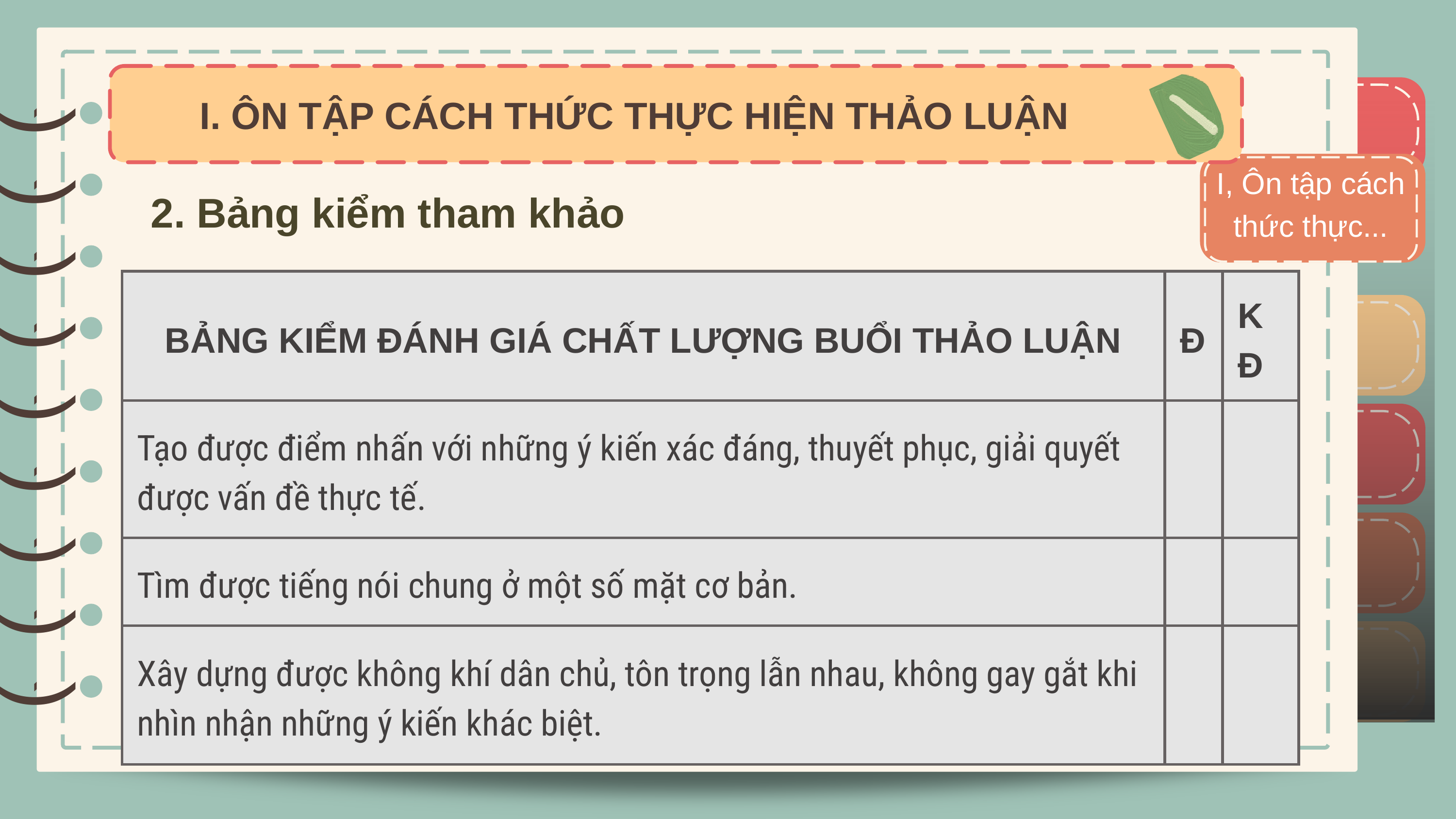

)

)

I. ÔN TẬP CÁCH THỨC THỰC HIỆN THẢO LUẬN

)
)

I, Ôn tập cách thức thực...

2. Bảng kiểm tham khảo
)
)

)
| BẢNG KIỂM ĐÁNH GIÁ CHẤT LƯỢNG BUỔI THẢO LUẬN | Đ | KĐ |
| --- | --- | --- |
| Tạo được điểm nhấn với những ý kiến xác đáng, thuyết phục, giải quyết được vấn đề thực tế. |  |  |
| Tìm được tiếng nói chung ở một số mặt cơ bản. |  |  |
| Xây dựng được không khí dân chủ, tôn trọng lẫn nhau, không gay gắt khi nhìn nhận những ý kiến khác biệt. |  |  |
)

)

)

)

)

)

)

)
)

)

)